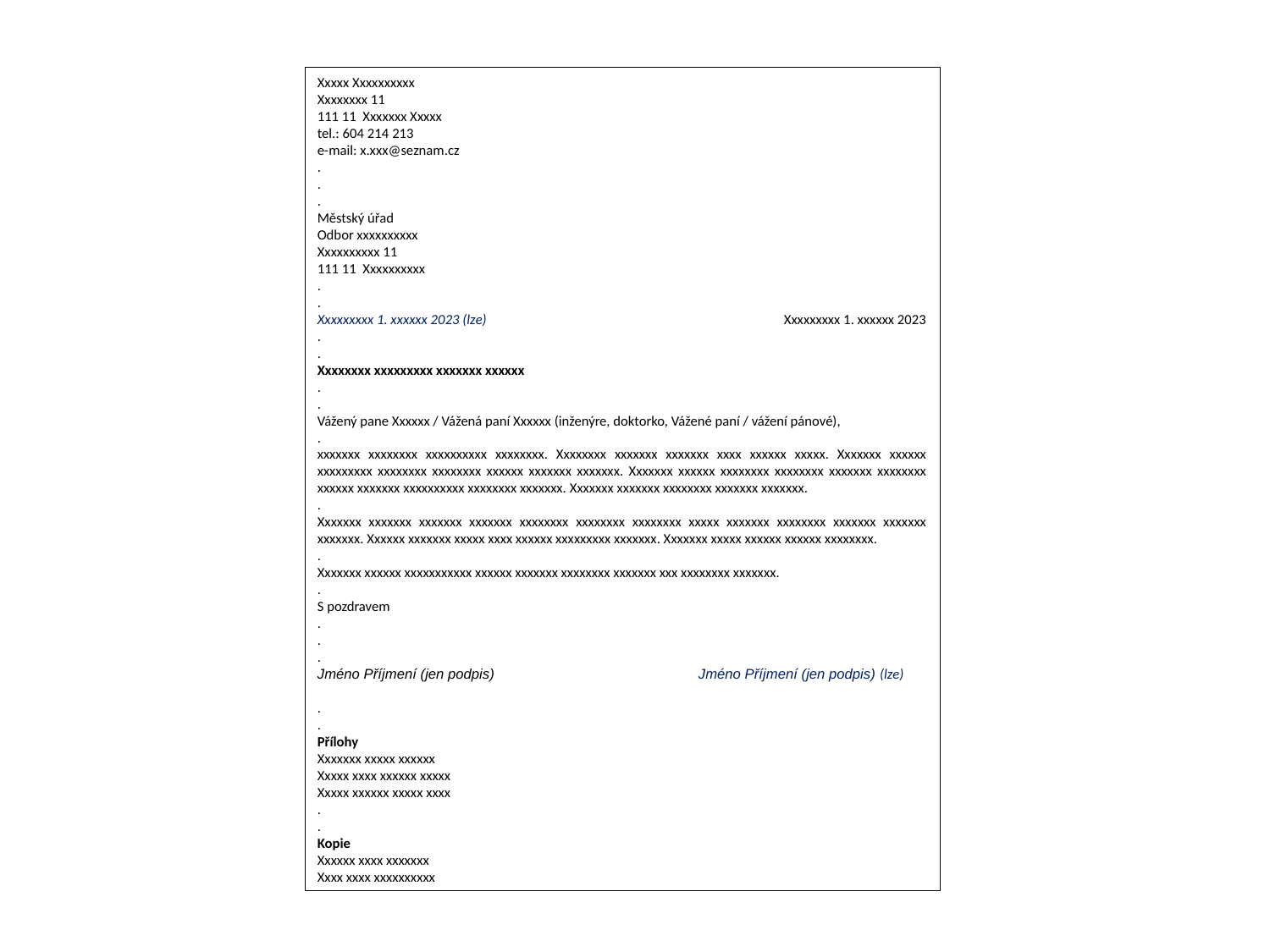

Xxxxx Xxxxxxxxxx
Xxxxxxxx 11
111 11  Xxxxxxx Xxxxx
tel.: 604 214 213
e-mail: x.xxx@seznam.cz
.
.
.
Městský úřad
Odbor xxxxxxxxxx
Xxxxxxxxxx 11
111 11  Xxxxxxxxxx
.
.
Xxxxxxxxx 1. xxxxxx 2023 (lze)		                           Xxxxxxxxx 1. xxxxxx 2023
.
.
Xxxxxxxx xxxxxxxxx xxxxxxx xxxxxx
.
.
Vážený pane Xxxxxx / Vážená paní Xxxxxx (inženýre, doktorko, Vážené paní / vážení pánové),
.
xxxxxxx xxxxxxxx xxxxxxxxxx xxxxxxxx. Xxxxxxxx xxxxxxx xxxxxxx xxxx xxxxxx xxxxx. Xxxxxxx xxxxxx xxxxxxxxx xxxxxxxx xxxxxxxx xxxxxx xxxxxxx xxxxxxx. Xxxxxxx xxxxxx xxxxxxxx xxxxxxxx xxxxxxx xxxxxxxx xxxxxx xxxxxxx xxxxxxxxxx xxxxxxxx xxxxxxx. Xxxxxxx xxxxxxx xxxxxxxx xxxxxxx xxxxxxx.
.
Xxxxxxx xxxxxxx xxxxxxx xxxxxxx xxxxxxxx xxxxxxxx xxxxxxxx xxxxx xxxxxxx xxxxxxxx xxxxxxx xxxxxxx xxxxxxx. Xxxxxx xxxxxxx xxxxx xxxx xxxxxx xxxxxxxxx xxxxxxx. Xxxxxxx xxxxx xxxxxx xxxxxx xxxxxxxx.
.
Xxxxxxx xxxxxx xxxxxxxxxxx xxxxxx xxxxxxx xxxxxxxx xxxxxxx xxx xxxxxxxx xxxxxxx.
.
S pozdravem
.
.
.
Jméno Příjmení (jen podpis)		Jméno Příjmení (jen podpis) (lze)

.
.
Přílohy
Xxxxxxx xxxxx xxxxxx
Xxxxx xxxx xxxxxx xxxxx
Xxxxx xxxxxx xxxxx xxxx
.
.
Kopie
Xxxxxx xxxx xxxxxxx
Xxxx xxxx xxxxxxxxxx